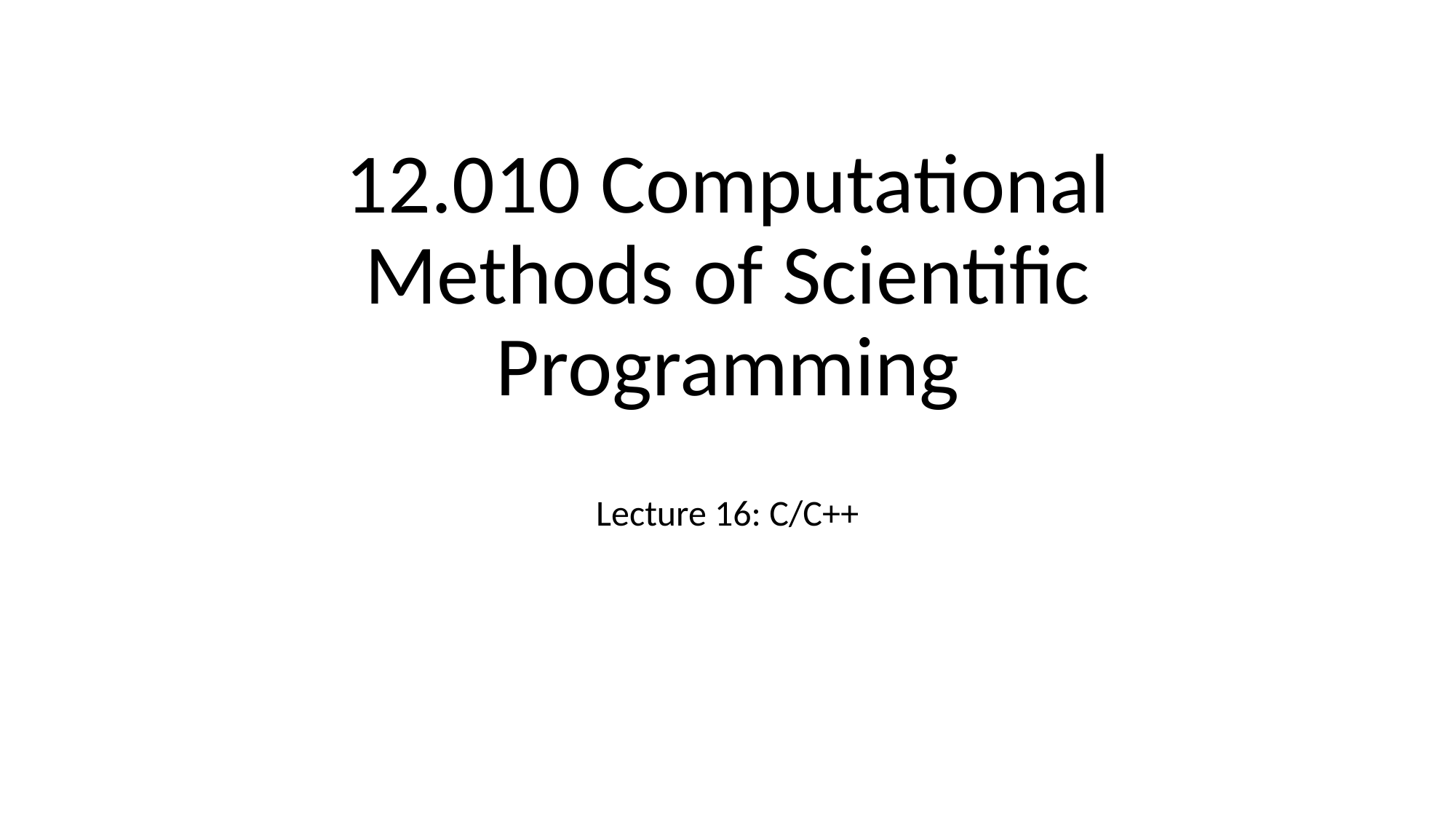

# 12.010 Computational Methods of Scientific Programming

Lecture 16: C/C++